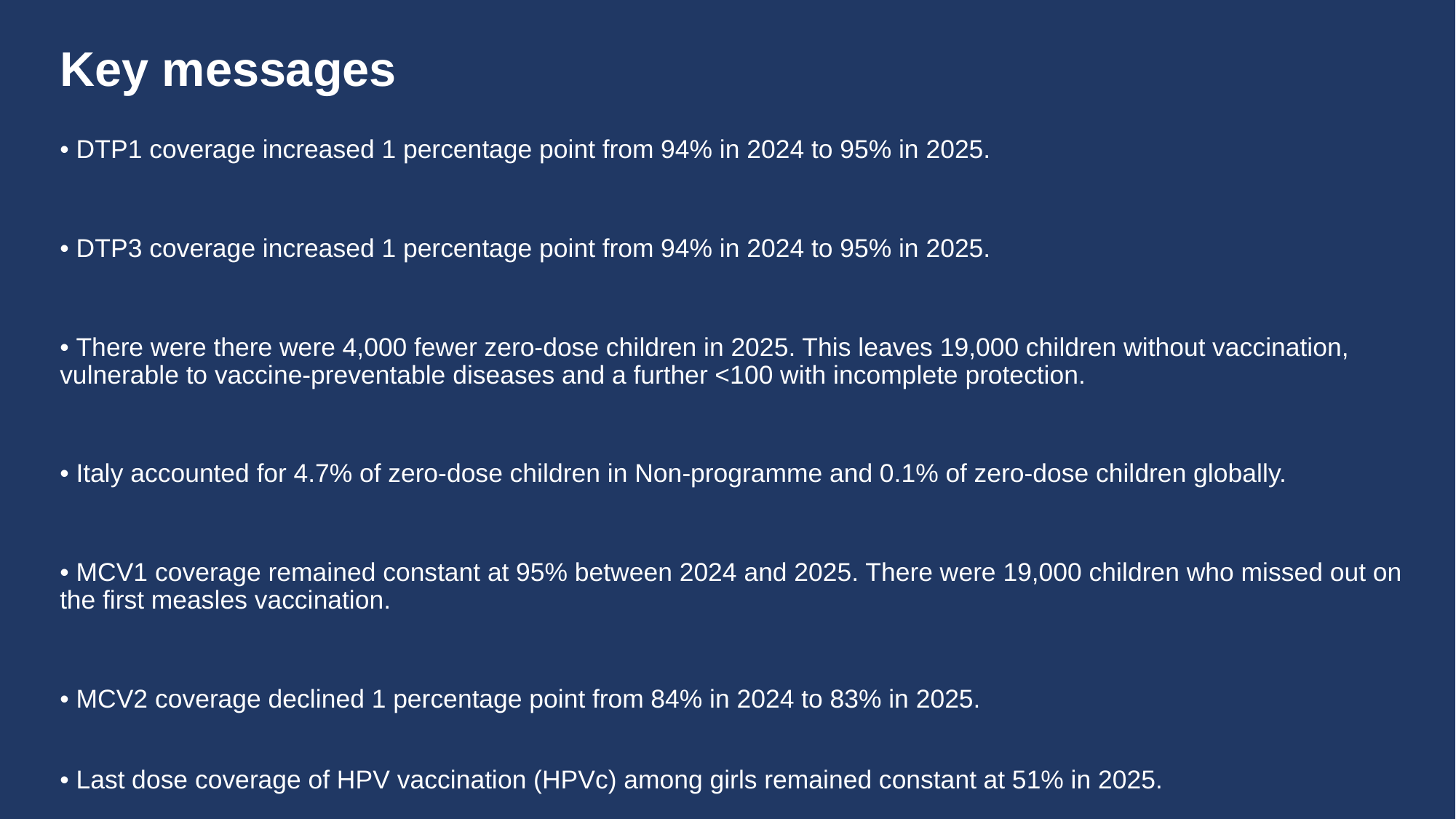

# Key messages
• DTP1 coverage increased 1 percentage point from 94% in 2024 to 95% in 2025.

• DTP3 coverage increased 1 percentage point from 94% in 2024 to 95% in 2025.

• There were there were 4,000 fewer zero-dose children in 2025. This leaves 19,000 children without vaccination, vulnerable to vaccine-preventable diseases and a further <100 with incomplete protection.

• Italy accounted for 4.7% of zero-dose children in Non-programme and 0.1% of zero-dose children globally.

• MCV1 coverage remained constant at 95% between 2024 and 2025. There were 19,000 children who missed out on the first measles vaccination.

• MCV2 coverage declined 1 percentage point from 84% in 2024 to 83% in 2025.

• Last dose coverage of HPV vaccination (HPVc) among girls remained constant at 51% in 2025.